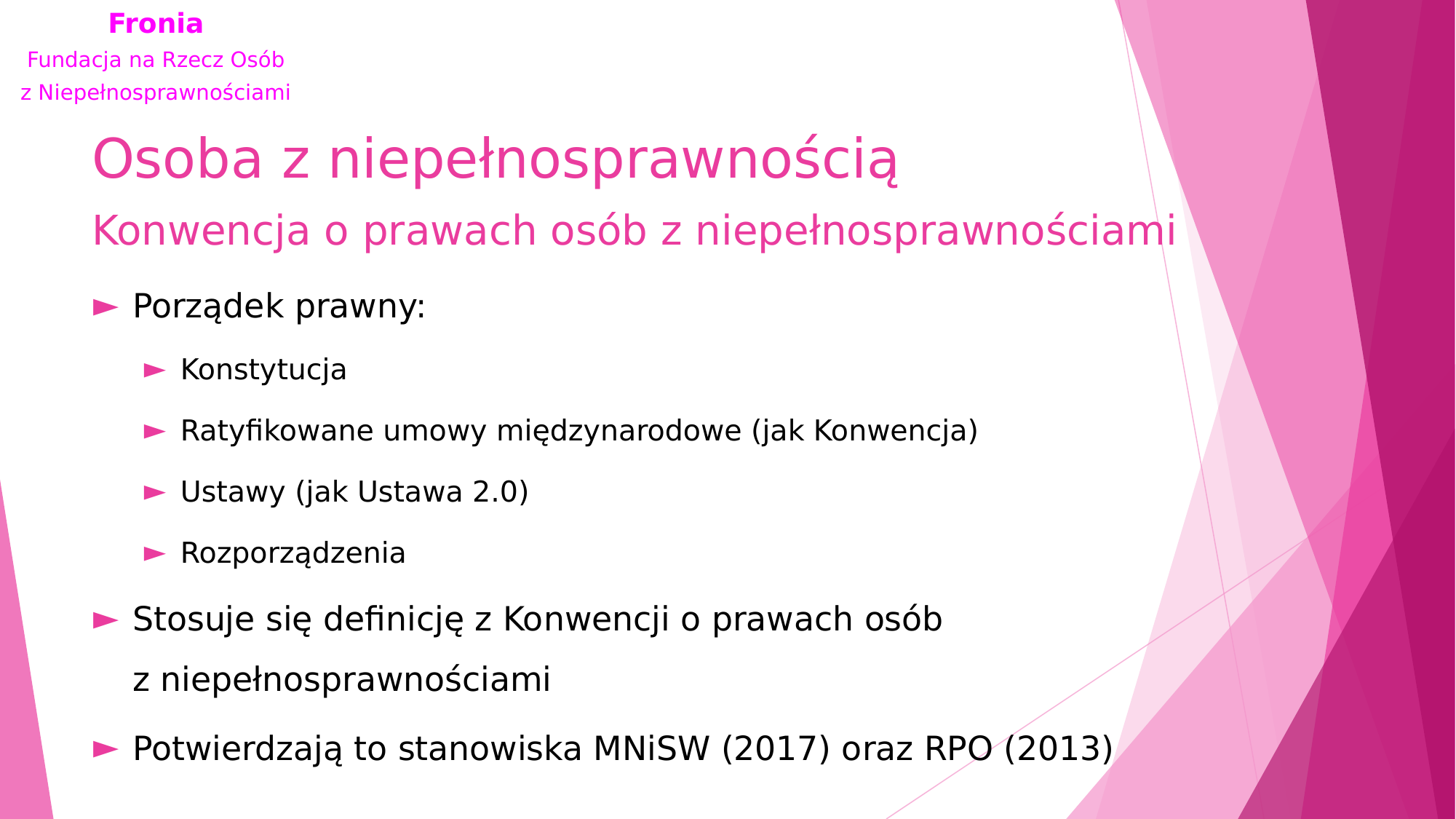

# Osoba z niepełnosprawnością Konwencja o prawach osób z niepełnosprawnościami
Porządek prawny:
Konstytucja
Ratyfikowane umowy międzynarodowe (jak Konwencja)
Ustawy (jak Ustawa 2.0)
Rozporządzenia
Stosuje się definicję z Konwencji o prawach osób z niepełnosprawnościami
Potwierdzają to stanowiska MNiSW (2017) oraz RPO (2013)